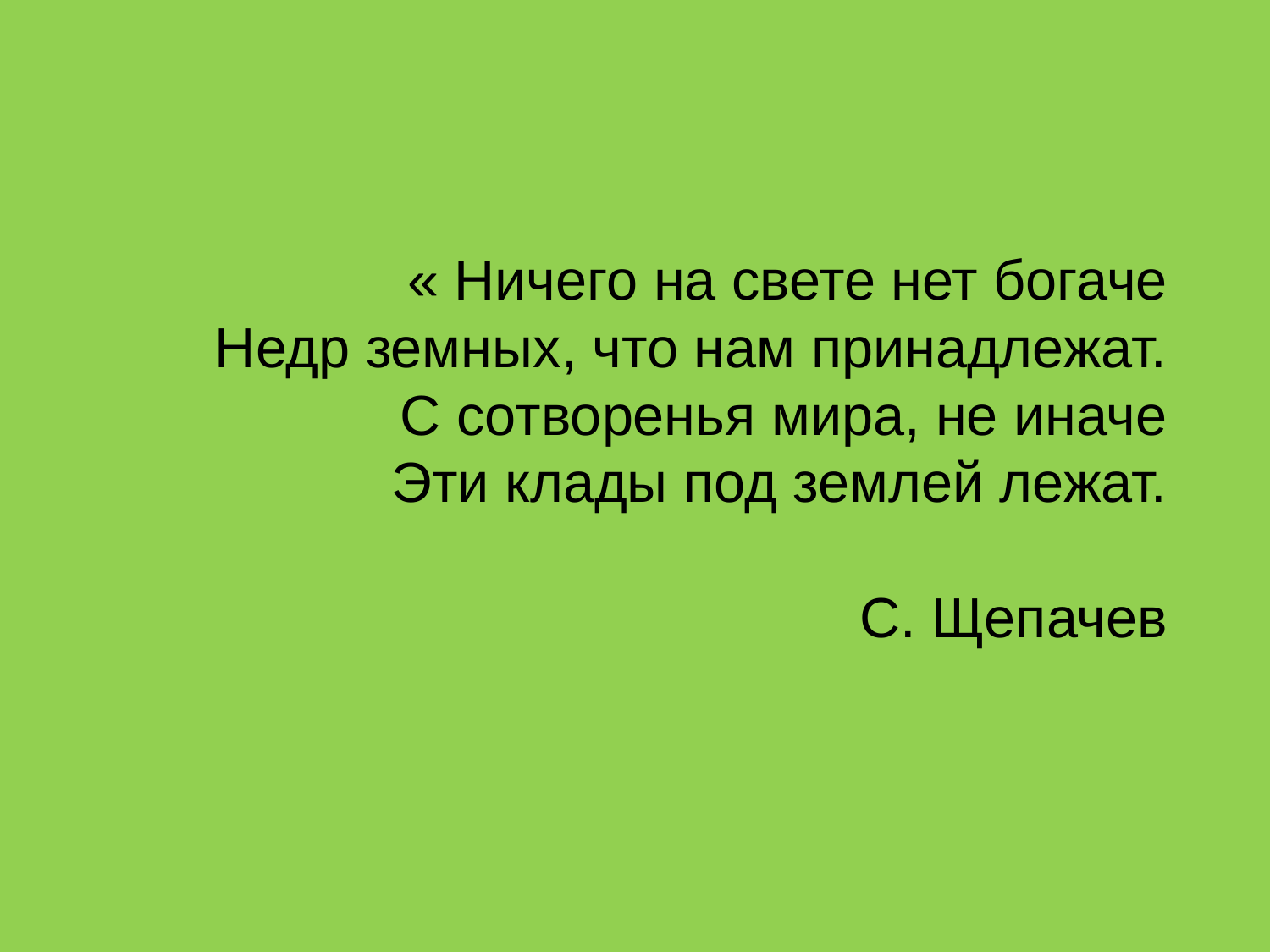

« Ничего на свете нет богаче
Недр земных, что нам принадлежат.
С сотворенья мира, не иначе
Эти клады под землей лежат.
С. Щепачев